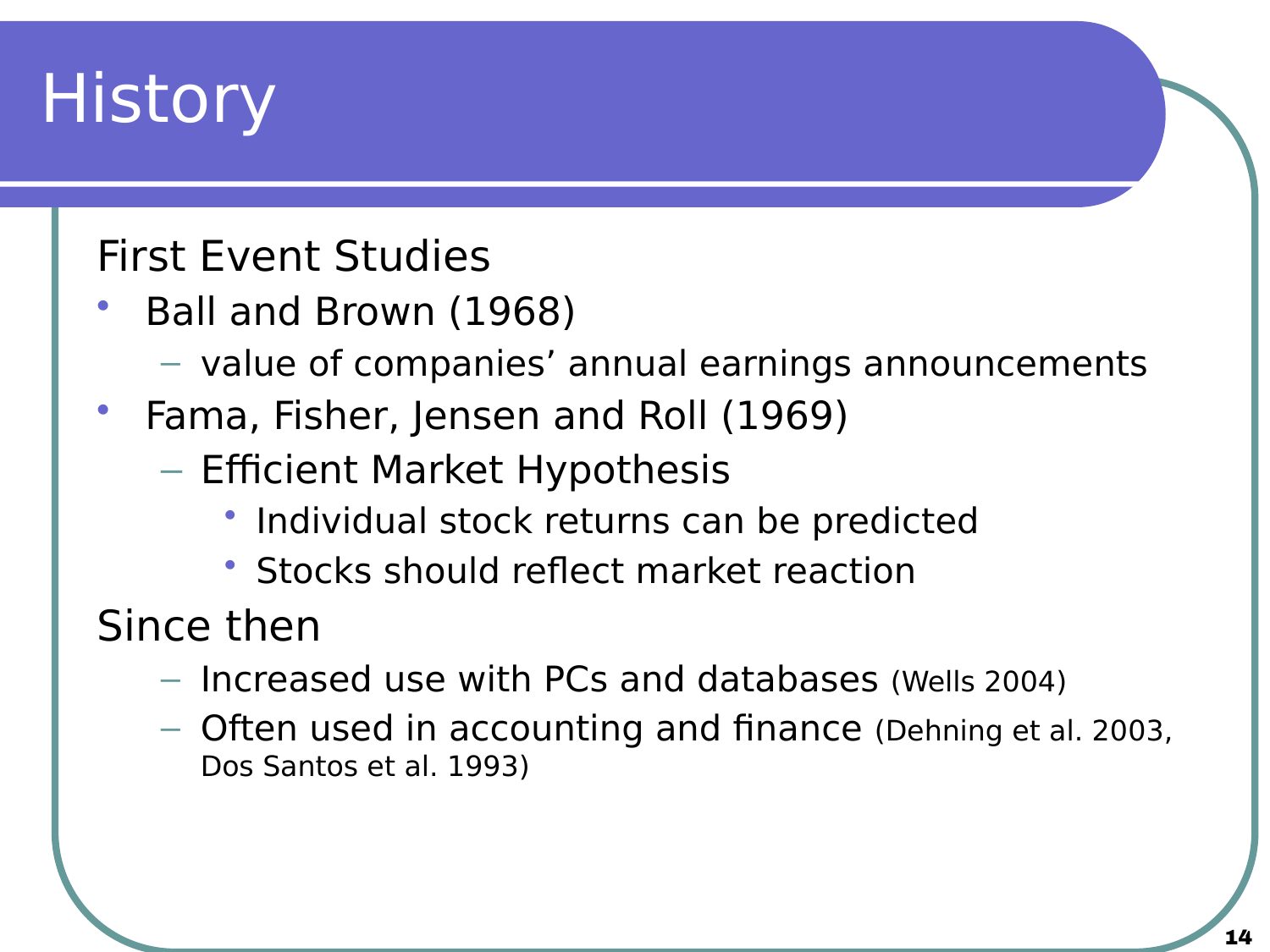

# History
First Event Studies
Ball and Brown (1968)
value of companies’ annual earnings announcements
Fama, Fisher, Jensen and Roll (1969)
Efficient Market Hypothesis
Individual stock returns can be predicted
Stocks should reflect market reaction
Since then
Increased use with PCs and databases (Wells 2004)
Often used in accounting and finance (Dehning et al. 2003, Dos Santos et al. 1993)
14